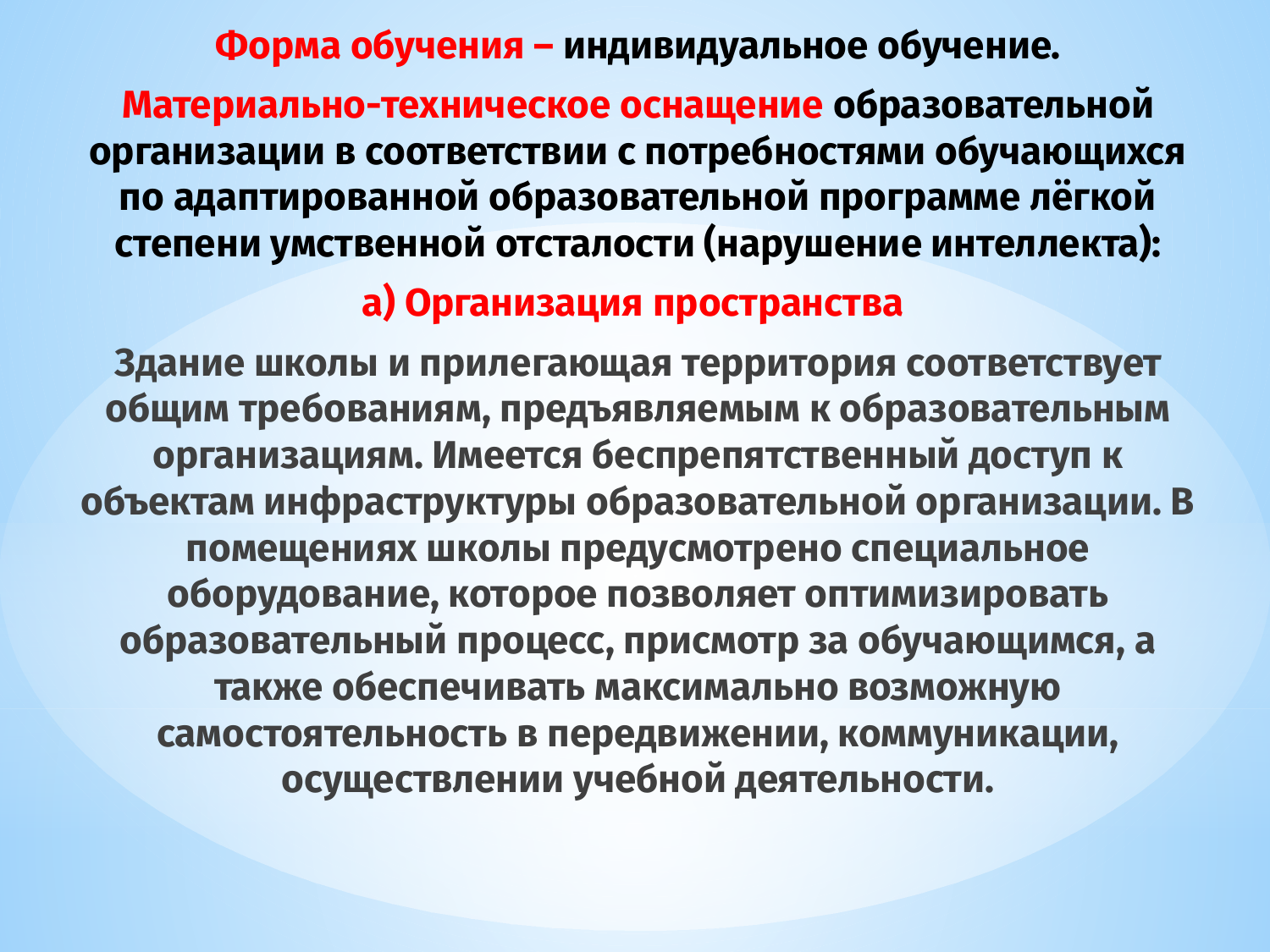

Форма обучения – индивидуальное обучение.
Материально-техническое оснащение образовательной организации в соответствии с потребностями обучающихся по адаптированной образовательной программе лёгкой степени умственной отсталости (нарушение интеллекта):
а) Организация пространства
Здание школы и прилегающая территория соответствует общим требованиям, предъявляемым к образовательным организациям. Имеется беспрепятственный доступ к объектам инфраструктуры образовательной организации. В помещениях школы предусмотрено специальное оборудование, которое позволяет оптимизировать образовательный процесс, присмотр за обучающимся, а также обеспечивать максимально возможную самостоятельность в передвижении, коммуникации, осуществлении учебной деятельности.
#